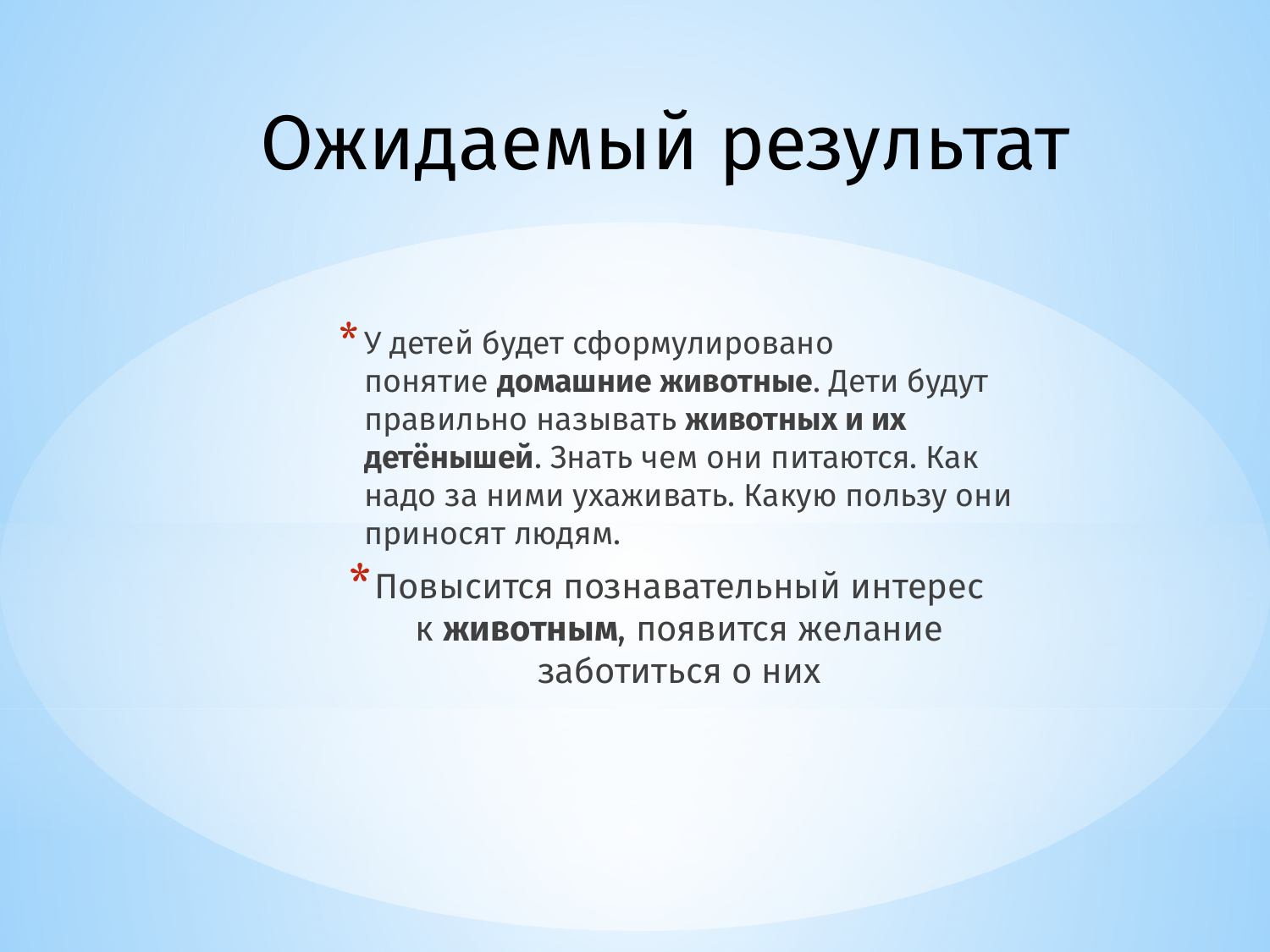

Ожидаемый результат
У детей будет сформулировано понятие домашние животные. Дети будут правильно называть животных и их детёнышей. Знать чем они питаются. Как надо за ними ухаживать. Какую пользу они приносят людям.
Повысится познавательный интерес к животным, появится желание заботиться о них